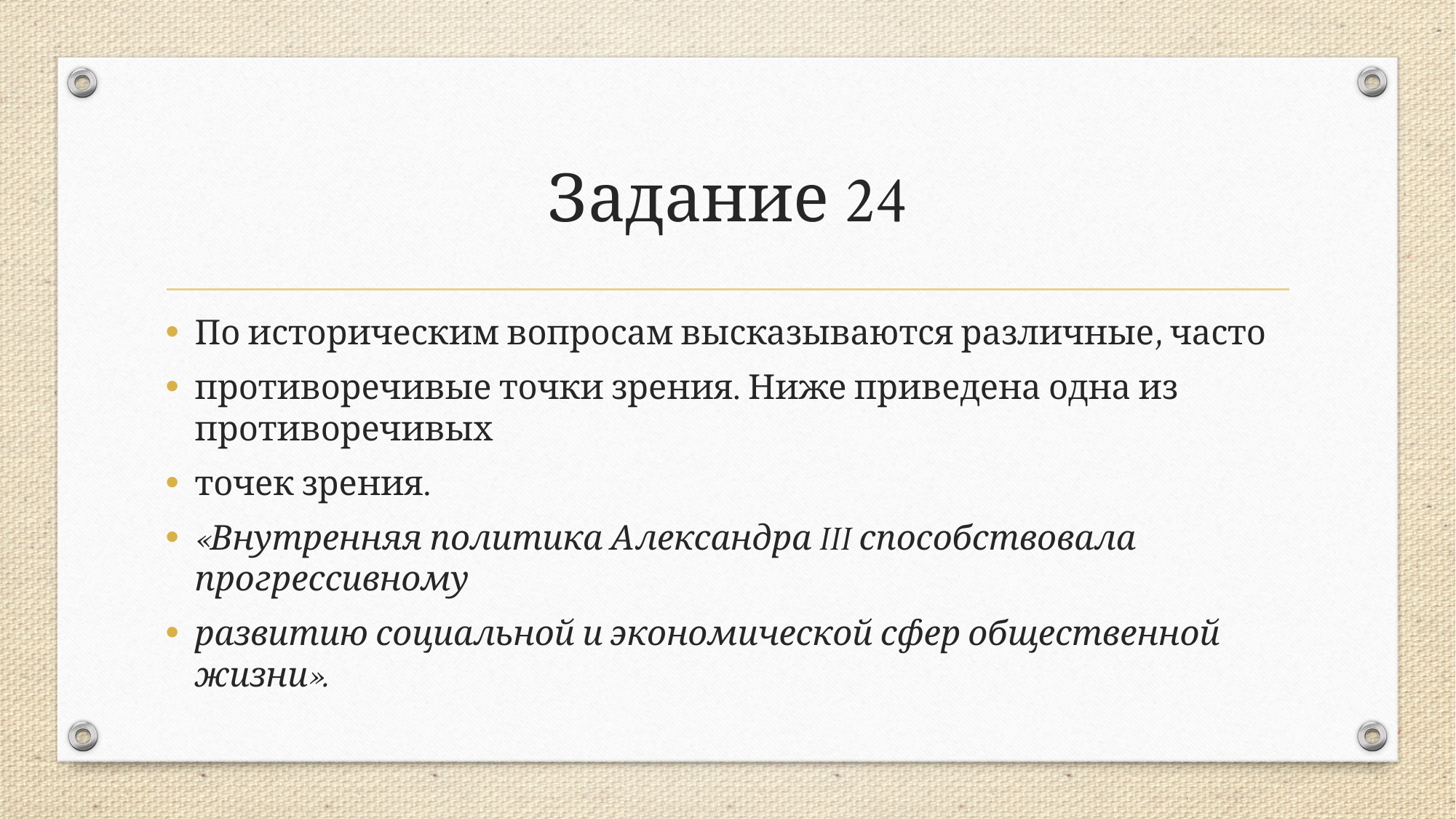

# Задание 24
По историческим вопросам высказываются различные, часто
противоречивые точки зрения. Ниже приведена одна из противоречивых
точек зрения.
«Внутренняя политика Александра III способствовала прогрессивному
развитию социальной и экономической сфер общественной жизни».